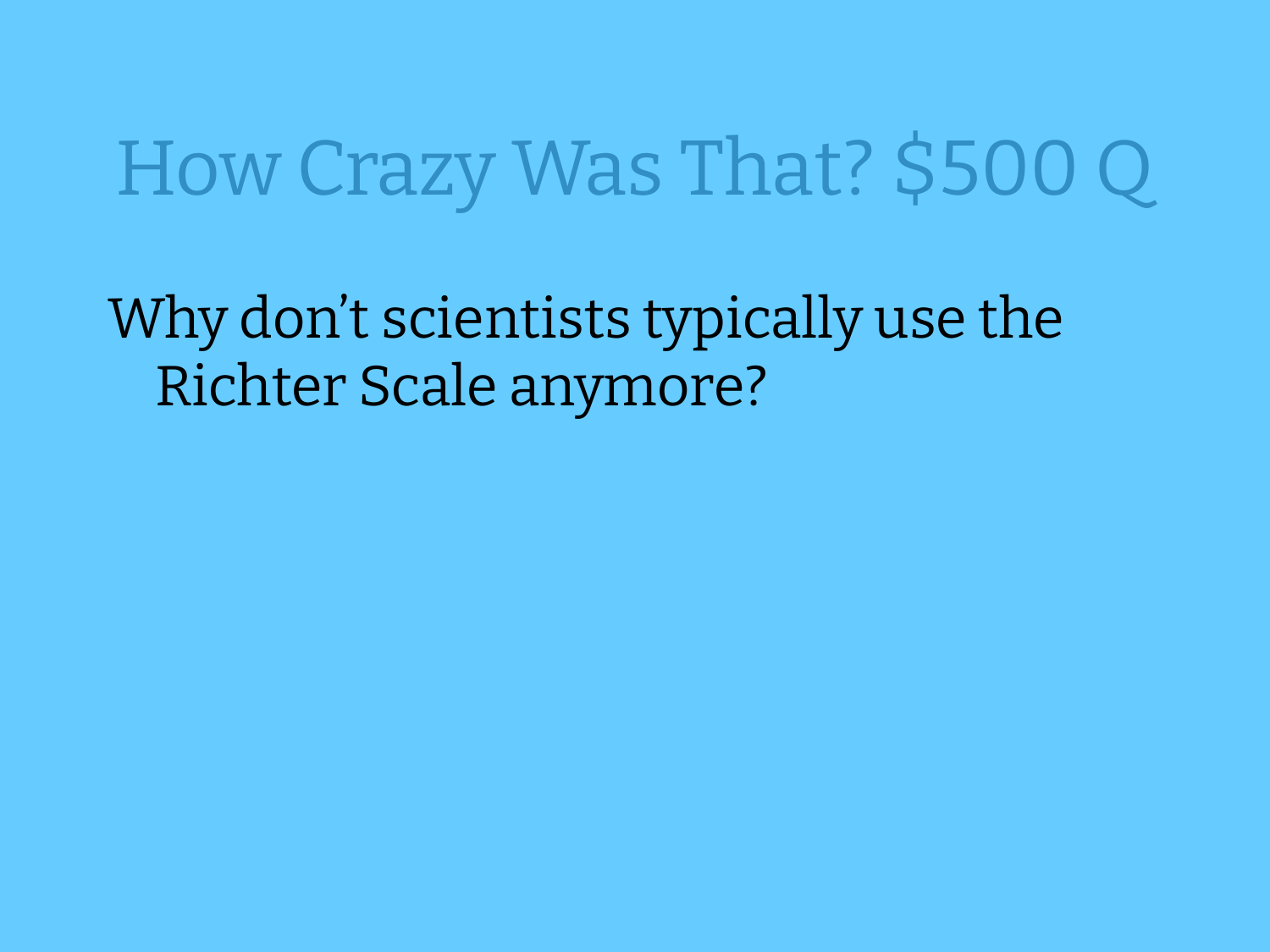

# How Crazy Was That? $500 Q
Why don’t scientists typically use the Richter Scale anymore?